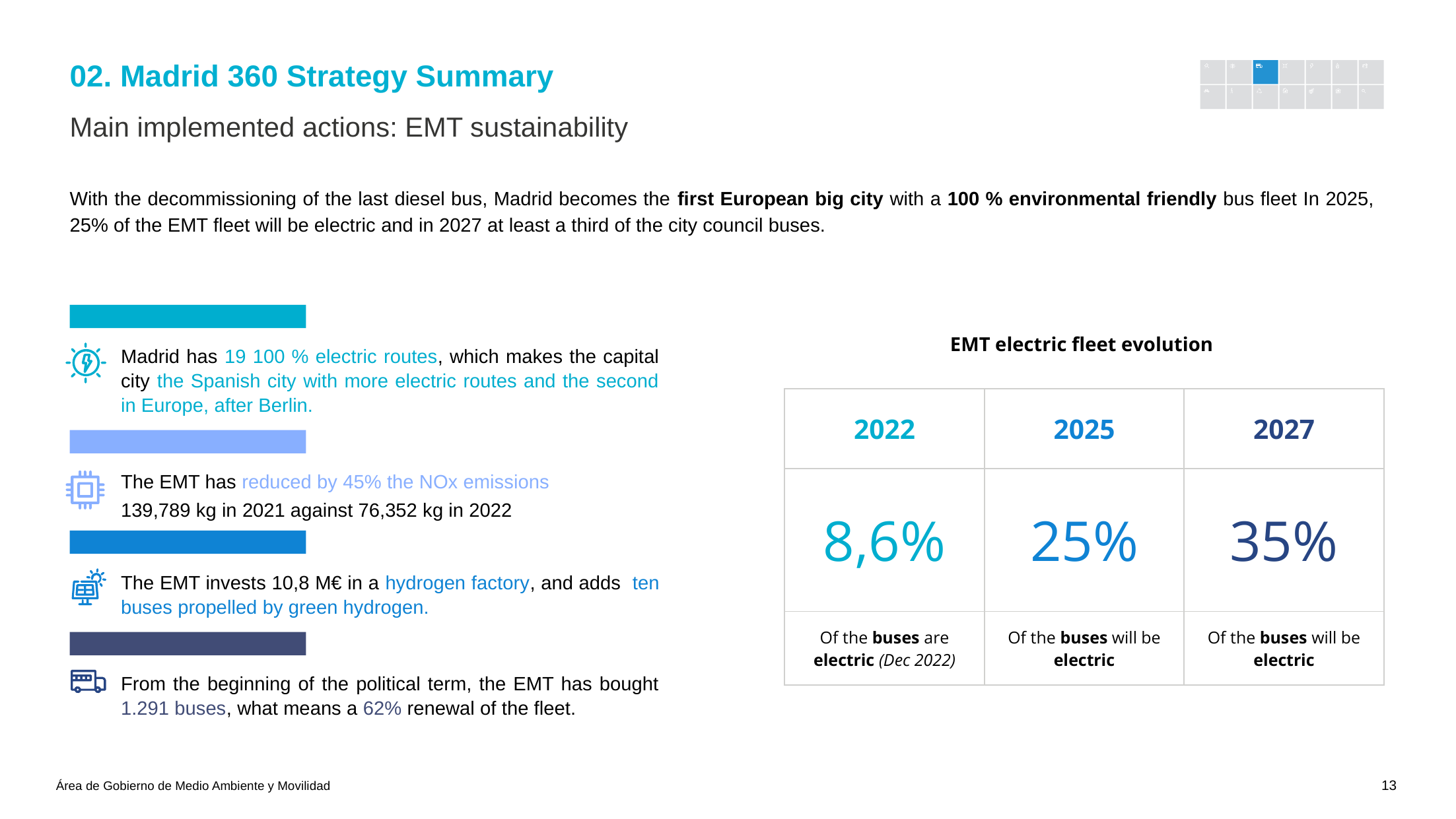

02. Madrid 360 Strategy Summary

# Main implemented actions: EMT sustainability
With the decommissioning of the last diesel bus, Madrid becomes the first European big city with a 100 % environmental friendly bus fleet In 2025, 25% of the EMT fleet will be electric and in 2027 at least a third of the city council buses.

EMT electric fleet evolution

Madrid has 19 100 % electric routes, which makes the capital city the Spanish city with more electric routes and the second in Europe, after Berlin.
| 2022 | 2025 | 2027 |
| --- | --- | --- |
| 8,6% | 25% | 35% |
| Of the buses are electric (Dec 2022) | Of the buses will be electric | Of the buses will be electric |

The EMT has reduced by 45% the NOx emissions
139,789 kg in 2021 against 76,352 kg in 2022

The EMT invests 10,8 M€ in a hydrogen factory, and adds  ten buses propelled by green hydrogen.

From the beginning of the political term, the EMT has bought 1.291 buses, what means a 62% renewal of the fleet.